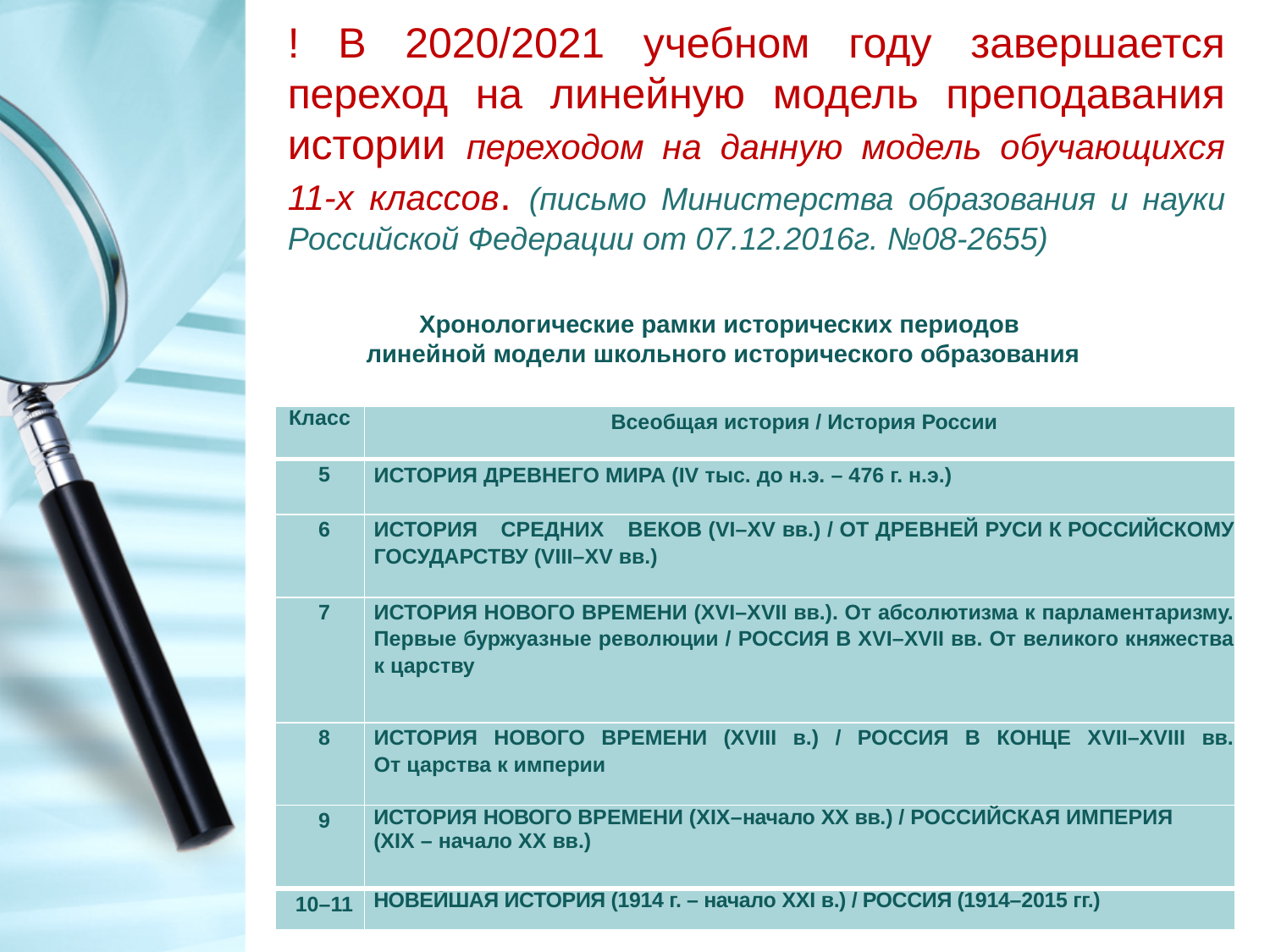

# ! В 2020/2021 учебном году завершается переход на линейную модель преподавания истории переходом на данную модель обучающихся 11-х классов. (письмо Министерства образования и науки Российской Федерации от 07.12.2016г. №08-2655)
Хронологические рамки исторических периодов
линейной модели школьного исторического образования
| Класс | Всеобщая история / История России |
| --- | --- |
| 5 | ИСТОРИЯ ДРЕВНЕГО МИРА (IV тыс. до н.э. – 476 г. н.э.) |
| 6 | ИСТОРИЯ СРЕДНИХ ВЕКОВ (VI–XV вв.) / ОТ ДРЕВНЕЙ РУСИ К РОССИЙСКОМУ ГОСУДАРСТВУ (VIII–XV вв.) |
| 7 | ИСТОРИЯ НОВОГО ВРЕМЕНИ (XVI–XVII вв.). От абсолютизма к парламентаризму. Первые буржуазные революции / РОССИЯ В XVI–XVII вв. От великого княжества к царству |
| 8 | ИСТОРИЯ НОВОГО ВРЕМЕНИ (XVIII в.) / РОССИЯ В КОНЦЕ XVII–XVIII вв. От царства к империи |
| 9 | ИСТОРИЯ НОВОГО ВРЕМЕНИ (XIX–начало XX вв.) / РОССИЙСКАЯ ИМПЕРИЯ (XIX – начало XX вв.) |
| 10–11 | НОВЕЙШАЯ ИСТОРИЯ (1914 г. – начало XXI в.) / РОССИЯ (1914–2015 гг.) |